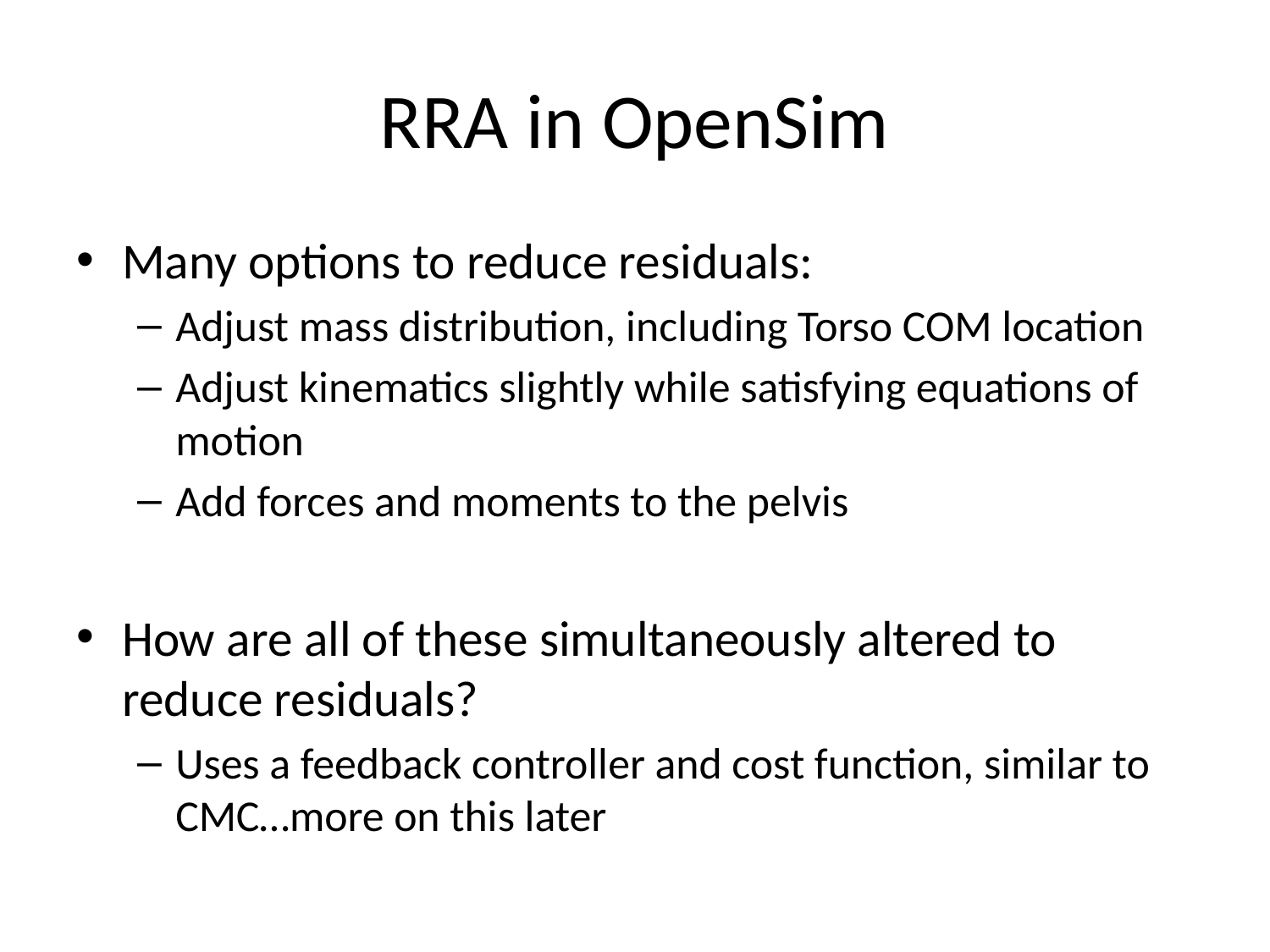

# RRA in OpenSim
Many options to reduce residuals:
Adjust mass distribution, including Torso COM location
Adjust kinematics slightly while satisfying equations of motion
Add forces and moments to the pelvis

How are all of these simultaneously altered to reduce residuals?
Uses a feedback controller and cost function, similar to CMC…more on this later